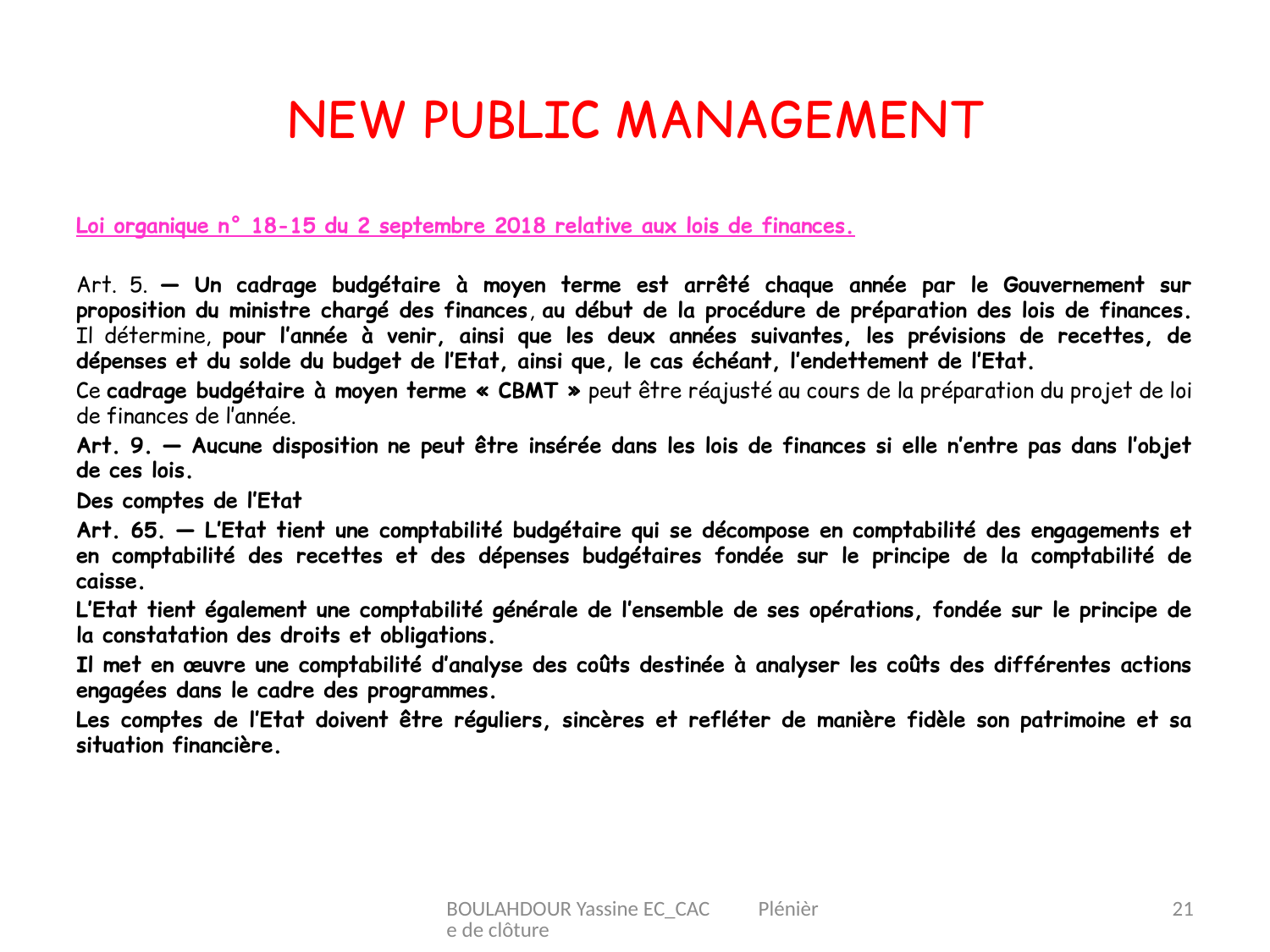

# New Public Management

Loi organique n° 18-15 du 2 septembre 2018 relative aux lois de finances.

Art. 5. — Un cadrage budgétaire à moyen terme est arrêté chaque année par le Gouvernement sur proposition du ministre chargé des finances, au début de la procédure de préparation des lois de finances. Il détermine, pour l’année à venir, ainsi que les deux années suivantes, les prévisions de recettes, de dépenses et du solde du budget de l’Etat, ainsi que, le cas échéant, l’endettement de l’Etat.
Ce cadrage budgétaire à moyen terme « CBMT » peut être réajusté au cours de la préparation du projet de loi de finances de l’année.
Art. 9. — Aucune disposition ne peut être insérée dans les lois de finances si elle n’entre pas dans l’objet de ces lois.
Des comptes de l’Etat
Art. 65. — L’Etat tient une comptabilité budgétaire qui se décompose en comptabilité des engagements et en comptabilité des recettes et des dépenses budgétaires fondée sur le principe de la comptabilité de caisse.
L’Etat tient également une comptabilité générale de l’ensemble de ses opérations, fondée sur le principe de la constatation des droits et obligations.
Il met en œuvre une comptabilité d’analyse des coûts destinée à analyser les coûts des différentes actions engagées dans le cadre des programmes.
Les comptes de l’Etat doivent être réguliers, sincères et refléter de manière fidèle son patrimoine et sa situation financière.

BOULAHDOUR Yassine EC_CAC          Plénière de clôture
21